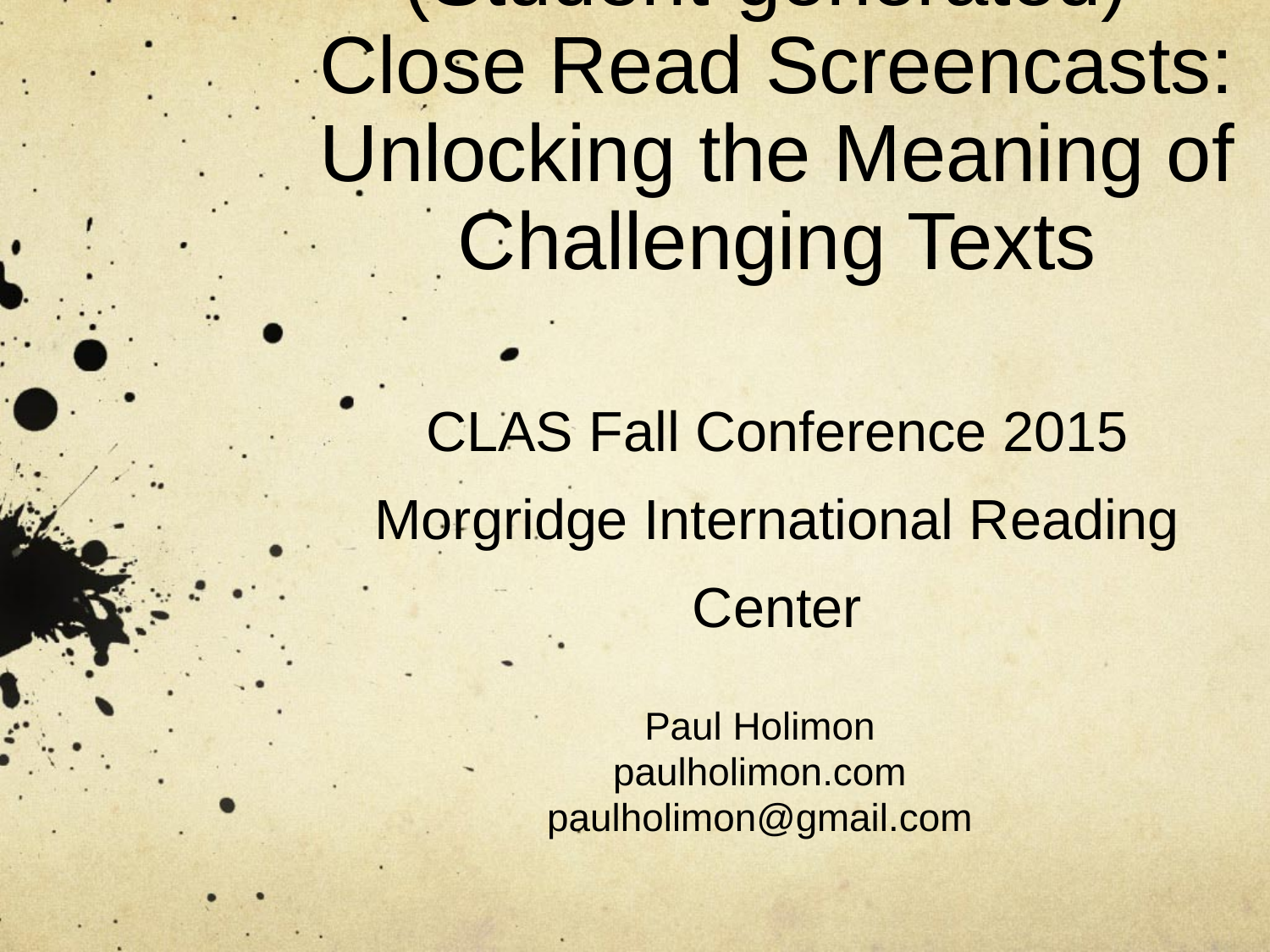

# (Student-generated) Close Read Screencasts: Unlocking the Meaning of Challenging Texts CLAS Fall Conference 2015 Morgridge International Reading Center
Paul Holimon
paulholimon.com
paulholimon@gmail.com